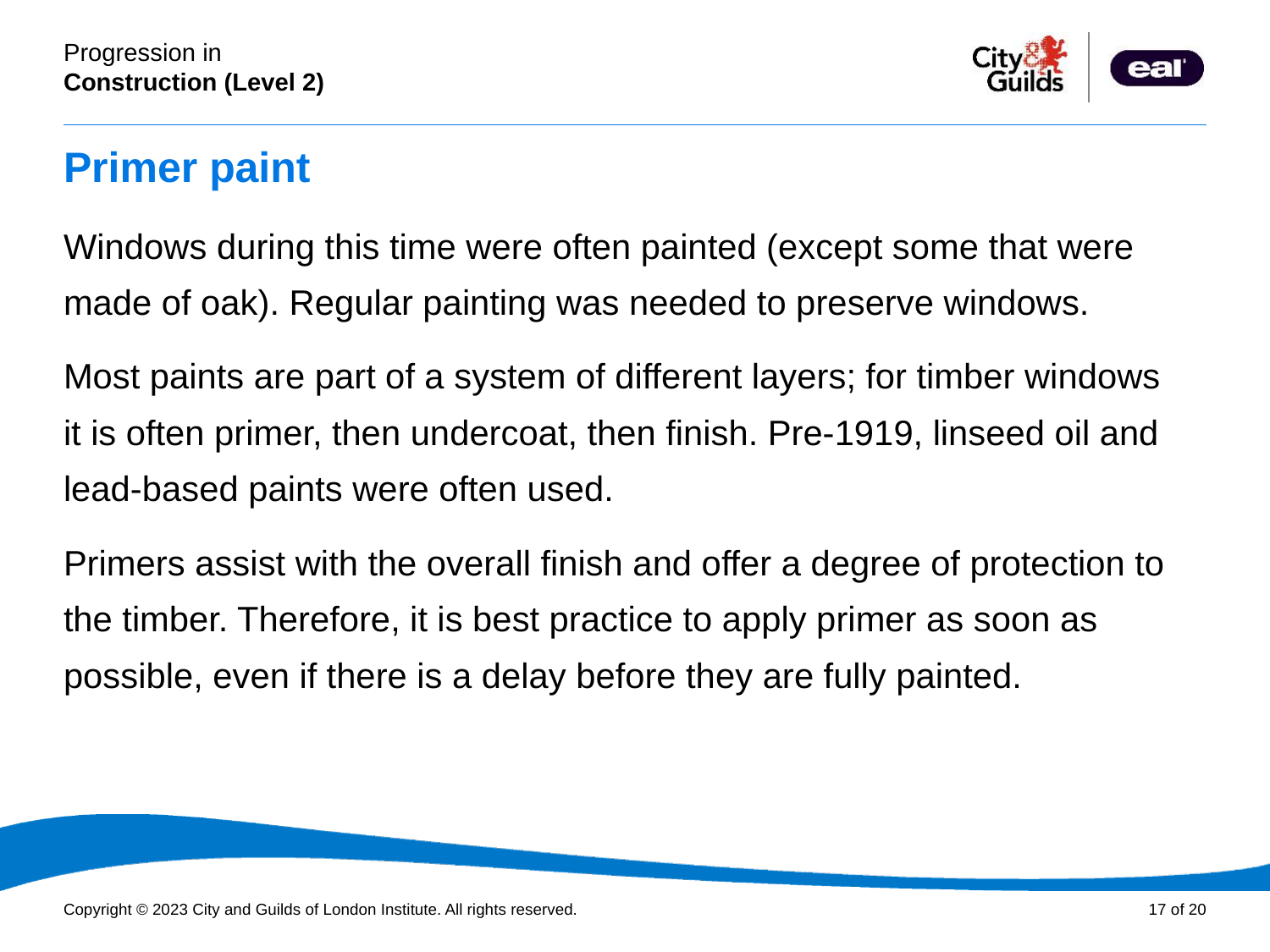

# Primer paint
Windows during this time were often painted (except some that were made of oak). Regular painting was needed to preserve windows.
Most paints are part of a system of different layers; for timber windows it is often primer, then undercoat, then finish. Pre-1919, linseed oil and lead-based paints were often used.
Primers assist with the overall finish and offer a degree of protection to the timber. Therefore, it is best practice to apply primer as soon as possible, even if there is a delay before they are fully painted.